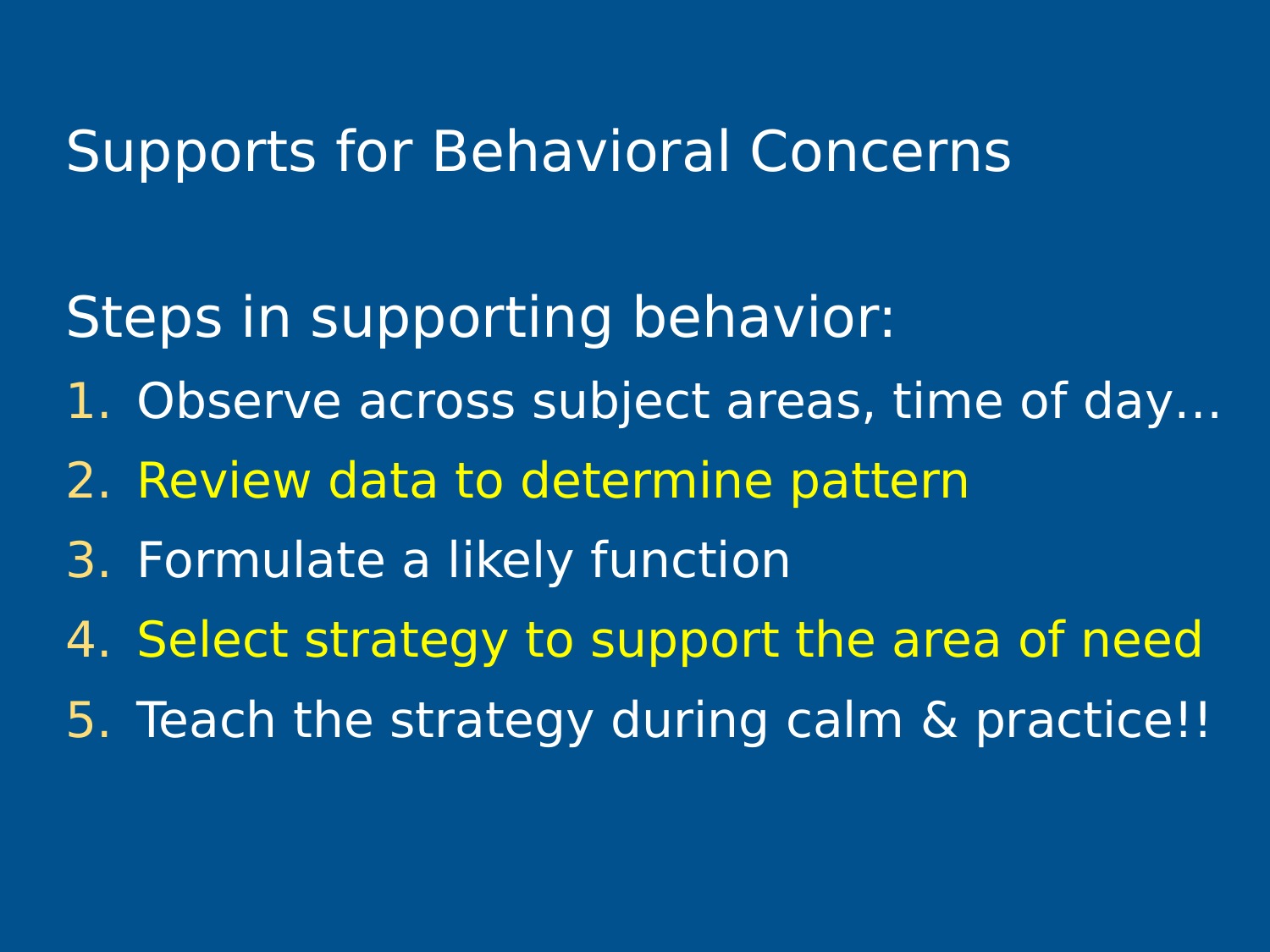

# Supports for Behavioral Concerns
Steps in supporting behavior:
Observe across subject areas, time of day…
Review data to determine pattern
Formulate a likely function
Select strategy to support the area of need
Teach the strategy during calm & practice!!